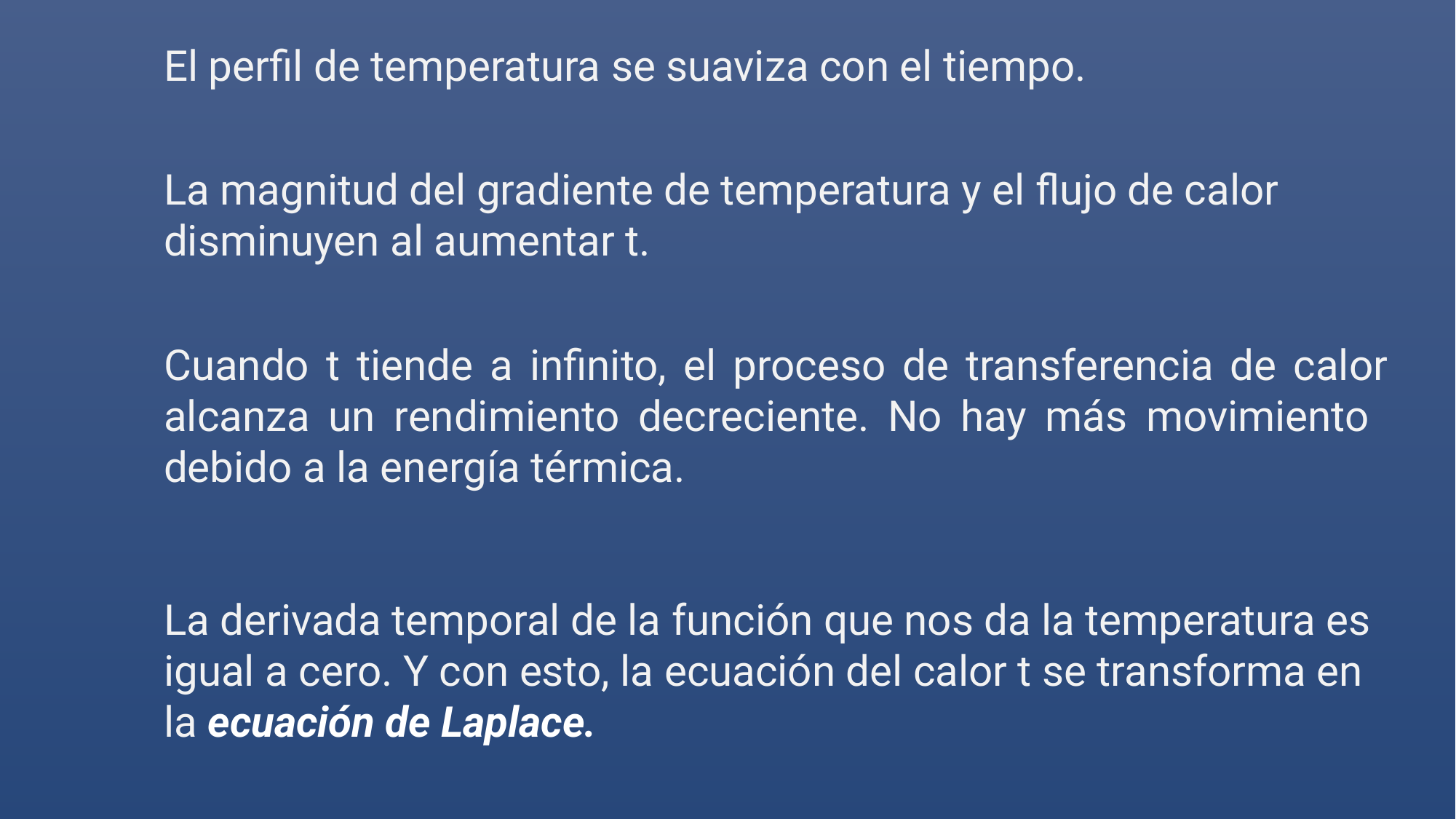

El perfil de temperatura se suaviza con el tiempo.

La magnitud del gradiente de temperatura y el flujo de calor disminuyen al aumentar t.

Cuando t tiende a infinito, el proceso de transferencia de calor alcanza un rendimiento decreciente. No hay más movimiento  debido a la energía térmica.
La derivada temporal de la función que nos da la temperatura es igual a cero. Y con esto, la ecuación del calor t se transforma en la ecuación de Laplace.